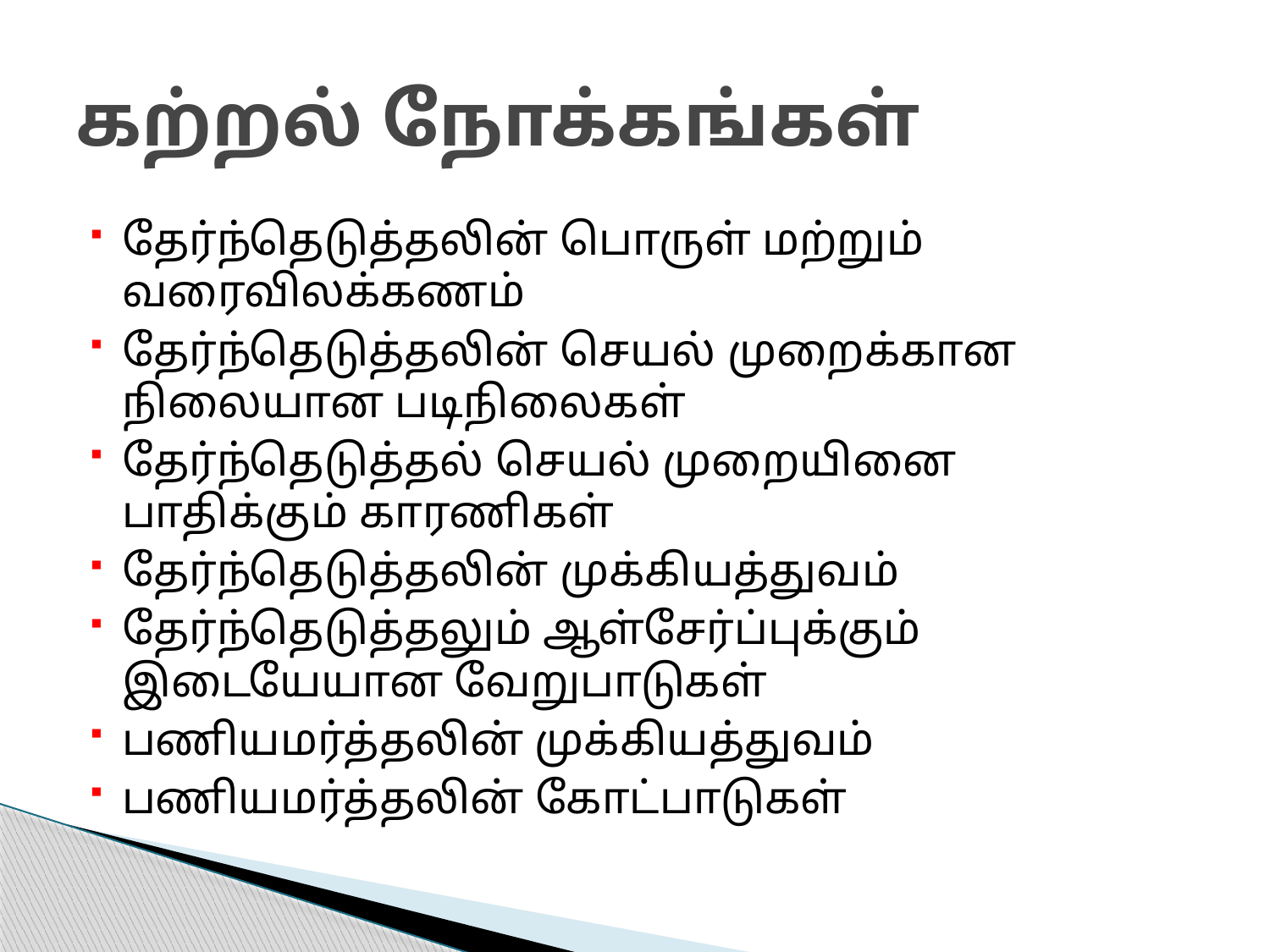

# கற்றல் நோக்கங்கள்
தேர்ந்தெடுத்தலின் பொருள் மற்றும் வரைவிலக்கணம்
தேர்ந்தெடுத்தலின் செயல் முறைக்கான நிலையான படிநிலைகள்
தேர்ந்தெடுத்தல் செயல் முறையினை பாதிக்கும் காரணிகள்
தேர்ந்தெடுத்தலின் முக்கியத்துவம்
தேர்ந்தெடுத்தலும் ஆள்சேர்ப்புக்கும் இடையேயான வேறுபாடுகள்
பணியமர்த்தலின் முக்கியத்துவம்
பணியமர்த்தலின் கோட்பாடுகள்